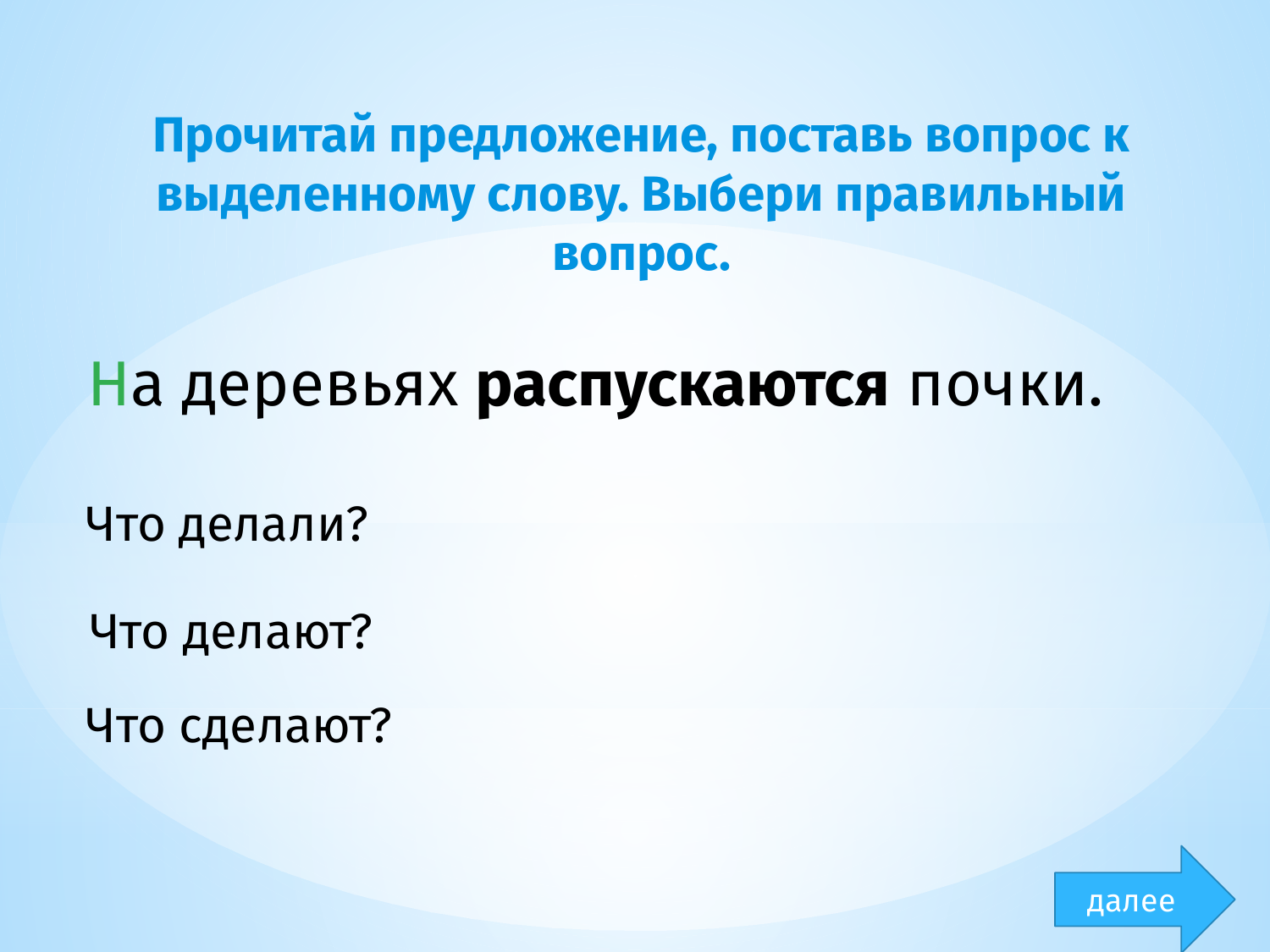

Прочитай предложение, поставь вопрос к выделенному слову. Выбери правильный вопрос.
На деревьях распускаются почки.

Что делали?
Что делают?
Что сделают?
далее